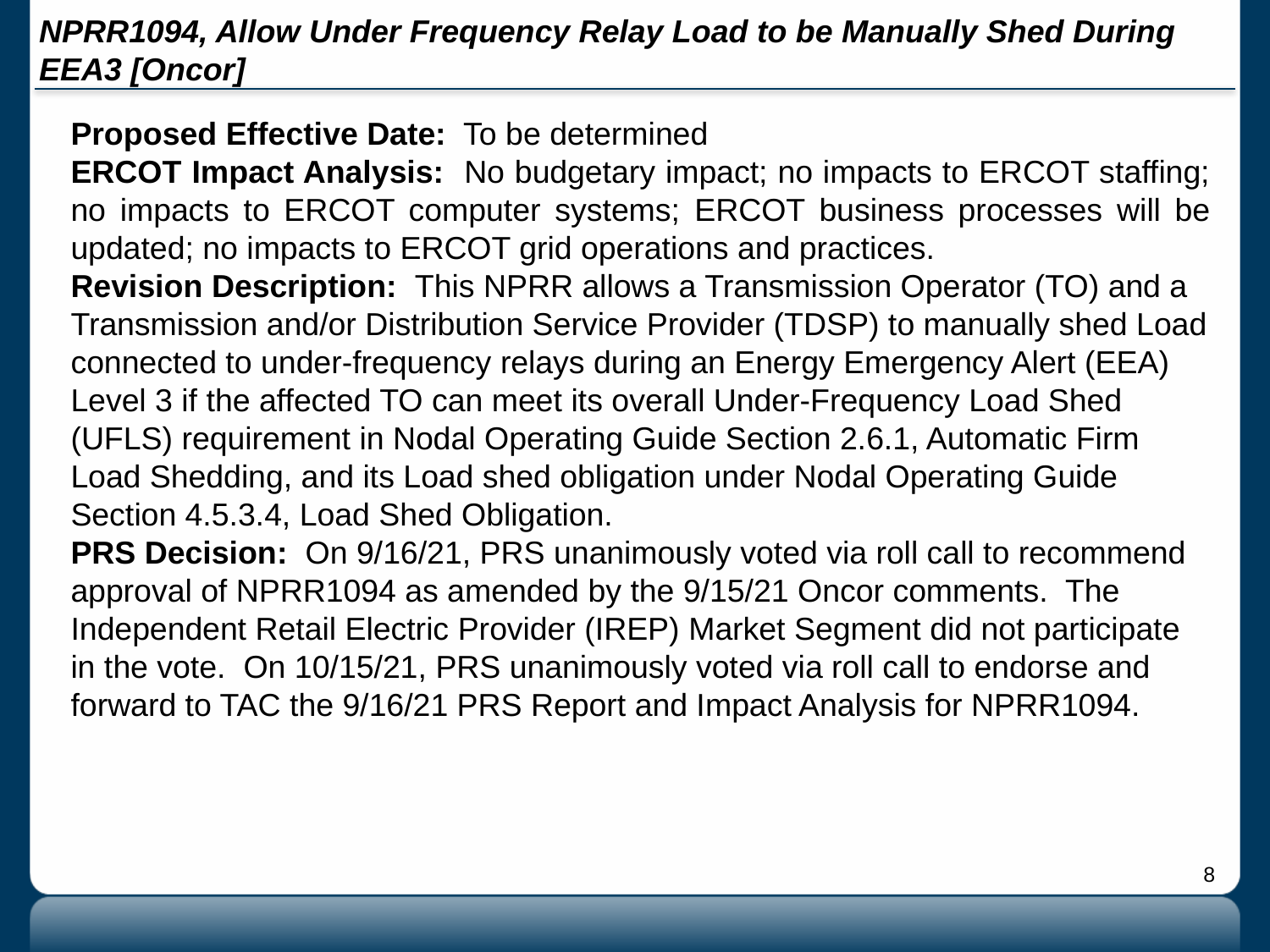

# NPRR1094, Allow Under Frequency Relay Load to be Manually Shed During EEA3 [Oncor]
Proposed Effective Date:  To be determined
ERCOT Impact Analysis:  No budgetary impact; no impacts to ERCOT staffing; no impacts to ERCOT computer systems; ERCOT business processes will be updated; no impacts to ERCOT grid operations and practices.
Revision Description:  This NPRR allows a Transmission Operator (TO) and a Transmission and/or Distribution Service Provider (TDSP) to manually shed Load connected to under-frequency relays during an Energy Emergency Alert (EEA) Level 3 if the affected TO can meet its overall Under-Frequency Load Shed (UFLS) requirement in Nodal Operating Guide Section 2.6.1, Automatic Firm Load Shedding, and its Load shed obligation under Nodal Operating Guide Section 4.5.3.4, Load Shed Obligation.
PRS Decision:  On 9/16/21, PRS unanimously voted via roll call to recommend approval of NPRR1094 as amended by the 9/15/21 Oncor comments.  The Independent Retail Electric Provider (IREP) Market Segment did not participate in the vote.  On 10/15/21, PRS unanimously voted via roll call to endorse and forward to TAC the 9/16/21 PRS Report and Impact Analysis for NPRR1094.